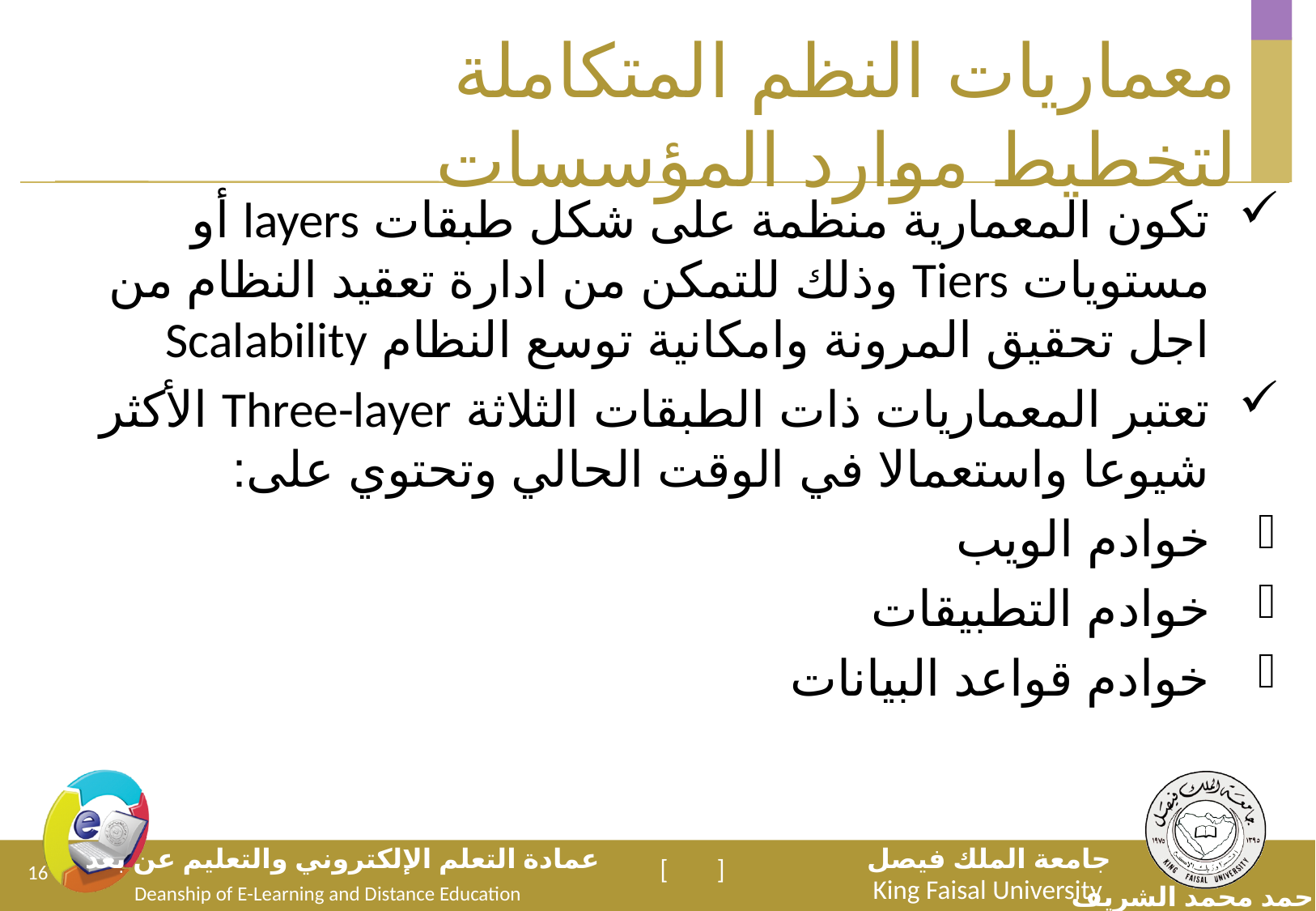

# معماريات النظم المتكاملة لتخطيط موارد المؤسسات
تكون المعمارية منظمة على شكل طبقات layers أو مستويات Tiers وذلك للتمكن من ادارة تعقيد النظام من اجل تحقيق المرونة وامكانية توسع النظام Scalability
تعتبر المعماريات ذات الطبقات الثلاثة Three-layer الأكثر شيوعا واستعمالا في الوقت الحالي وتحتوي على:
خوادم الويب
خوادم التطبيقات
خوادم قواعد البيانات

16